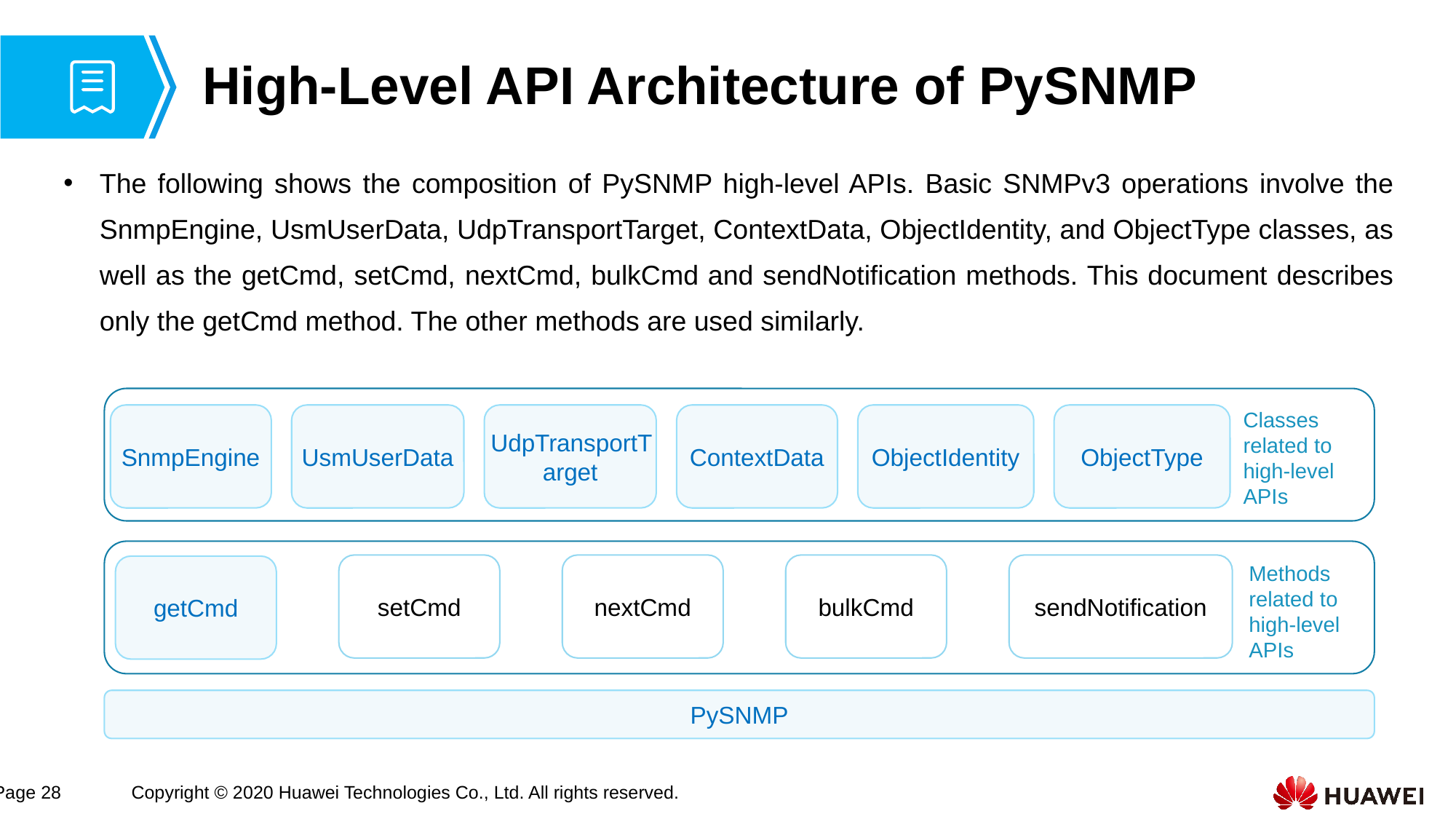

# High-Level API Architecture of PySNMP
The following shows the composition of PySNMP high-level APIs. Basic SNMPv3 operations involve the SnmpEngine, UsmUserData, UdpTransportTarget, ContextData, ObjectIdentity, and ObjectType classes, as well as the getCmd, setCmd, nextCmd, bulkCmd and sendNotification methods. This document describes only the getCmd method. The other methods are used similarly.

Classes related to high-level APIs

Methods related to high-level APIs
SnmpEngine
UsmUserData
UdpTransportTarget
ContextData
ObjectIdentity
ObjectType

setCmd
nextCmd
bulkCmd
sendNotification
getCmd
PySNMP